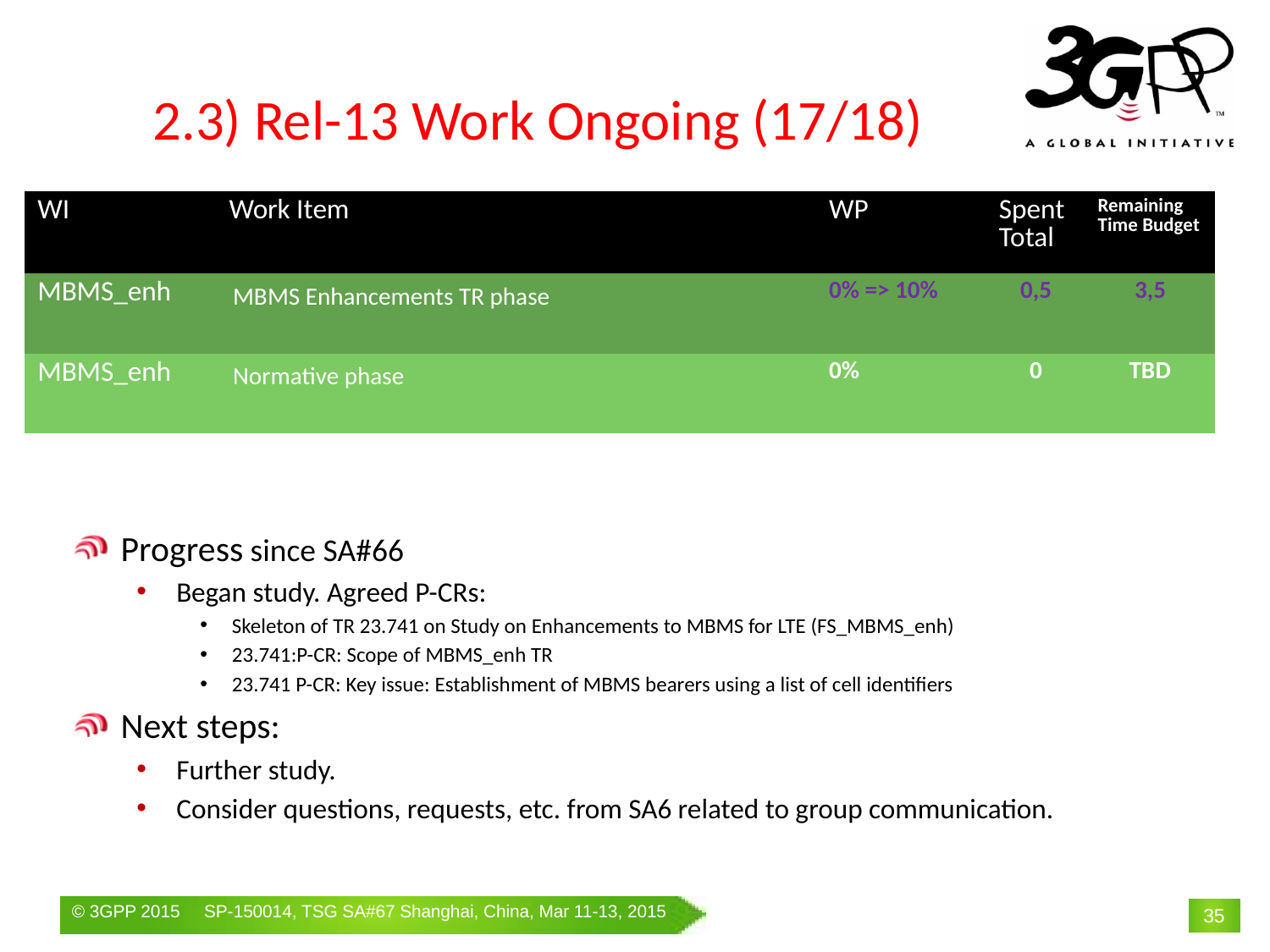

# 2.3) Rel-13 Work Ongoing (17/18)
| WI | Work Item | WP | Spent Total | Remaining Time Budget |
| --- | --- | --- | --- | --- |
| MBMS\_enh | MBMS Enhancements TR phase | 0% => 10% | 0,5 | 3,5 |
| MBMS\_enh | Normative phase | 0% | 0 | TBD |
Progress since SA#66
Began study. Agreed P-CRs:
Skeleton of TR 23.741 on Study on Enhancements to MBMS for LTE (FS_MBMS_enh)
23.741:P-CR: Scope of MBMS_enh TR
23.741 P-CR: Key issue: Establishment of MBMS bearers using a list of cell identifiers
Next steps:
Further study.
Consider questions, requests, etc. from SA6 related to group communication.